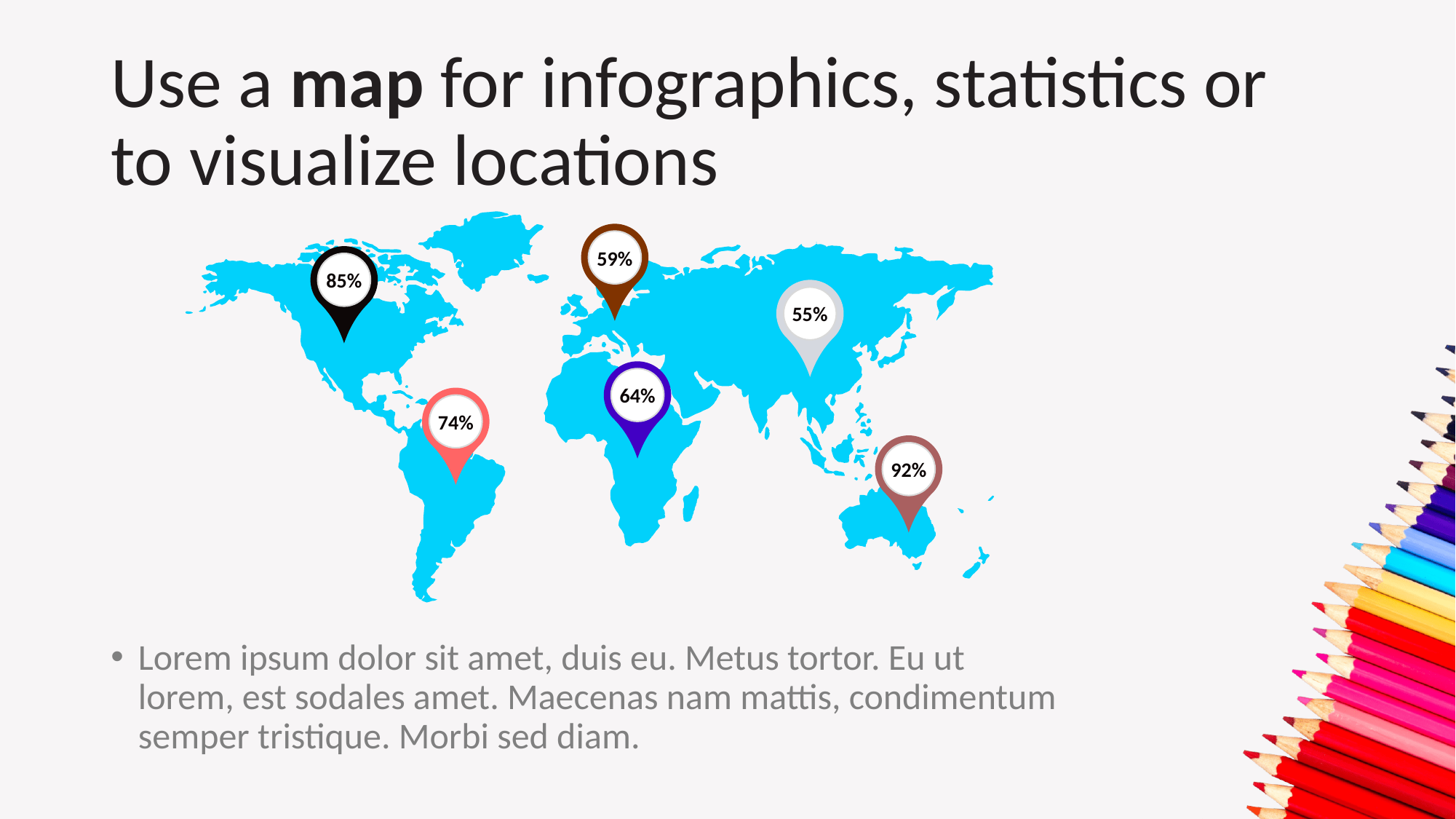

# Use a map for infographics, statistics or to visualize locations

59%

85%

55%

64%

74%

92%
Lorem ipsum dolor sit amet, duis eu. Metus tortor. Eu ut lorem, est sodales amet. Maecenas nam mattis, condimentum semper tristique. Morbi sed diam.